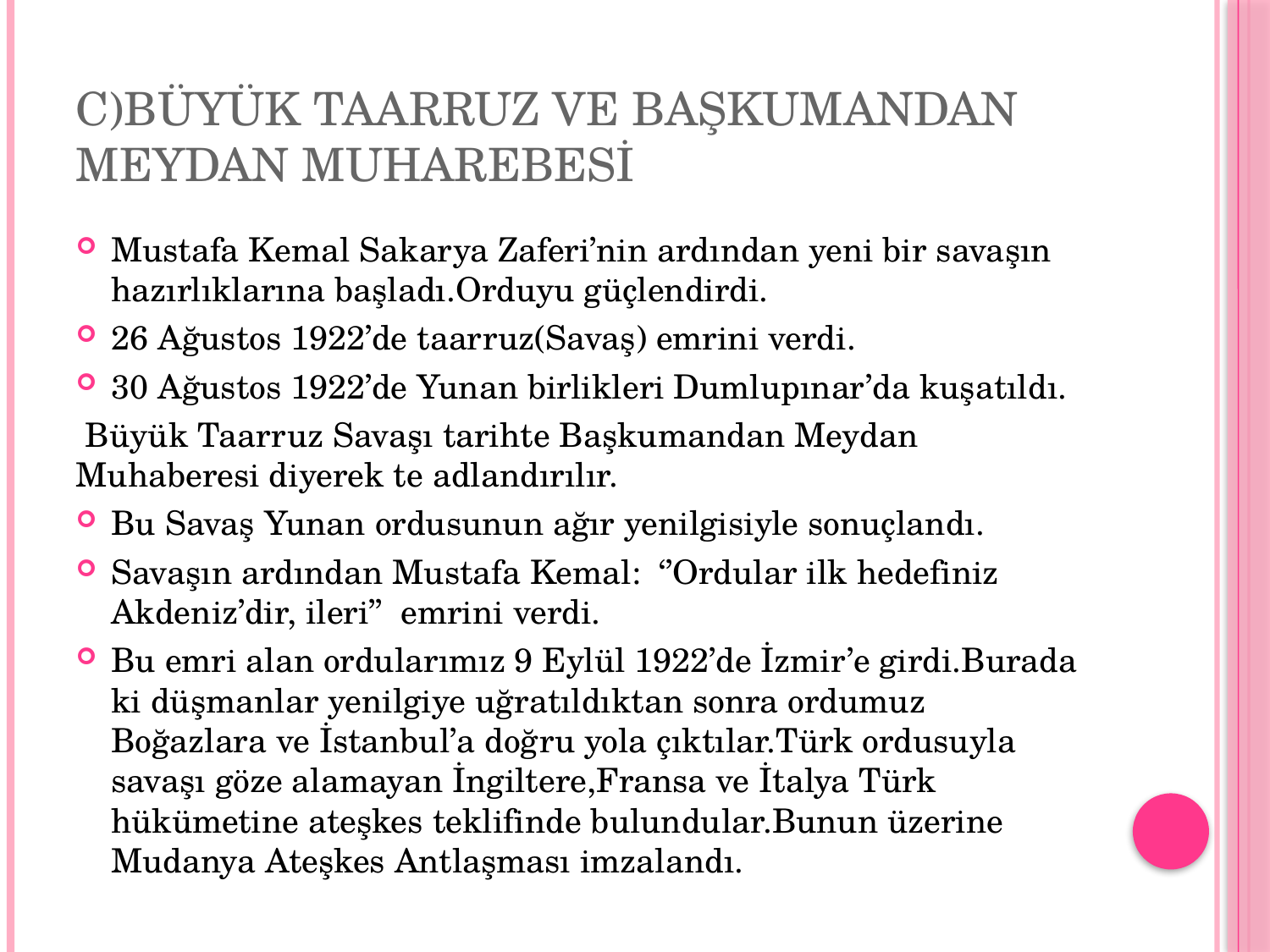

# c)BÜYÜK TAARRUZ VE BAŞKUMANDAN MEYDAN MUHAREBESİ
Mustafa Kemal Sakarya Zaferi’nin ardından yeni bir savaşın hazırlıklarına başladı.Orduyu güçlendirdi.
26 Ağustos 1922’de taarruz(Savaş) emrini verdi.
30 Ağustos 1922’de Yunan birlikleri Dumlupınar’da kuşatıldı.
 Büyük Taarruz Savaşı tarihte Başkumandan Meydan Muhaberesi diyerek te adlandırılır.
Bu Savaş Yunan ordusunun ağır yenilgisiyle sonuçlandı.
Savaşın ardından Mustafa Kemal:  ‘’Ordular ilk hedefiniz Akdeniz’dir, ileri’’  emrini verdi.
Bu emri alan ordularımız 9 Eylül 1922’de İzmir’e girdi.Burada ki düşmanlar yenilgiye uğratıldıktan sonra ordumuz Boğazlara ve İstanbul’a doğru yola çıktılar.Türk ordusuyla savaşı göze alamayan İngiltere,Fransa ve İtalya Türk hükümetine ateşkes teklifinde bulundular.Bunun üzerine Mudanya Ateşkes Antlaşması imzalandı.